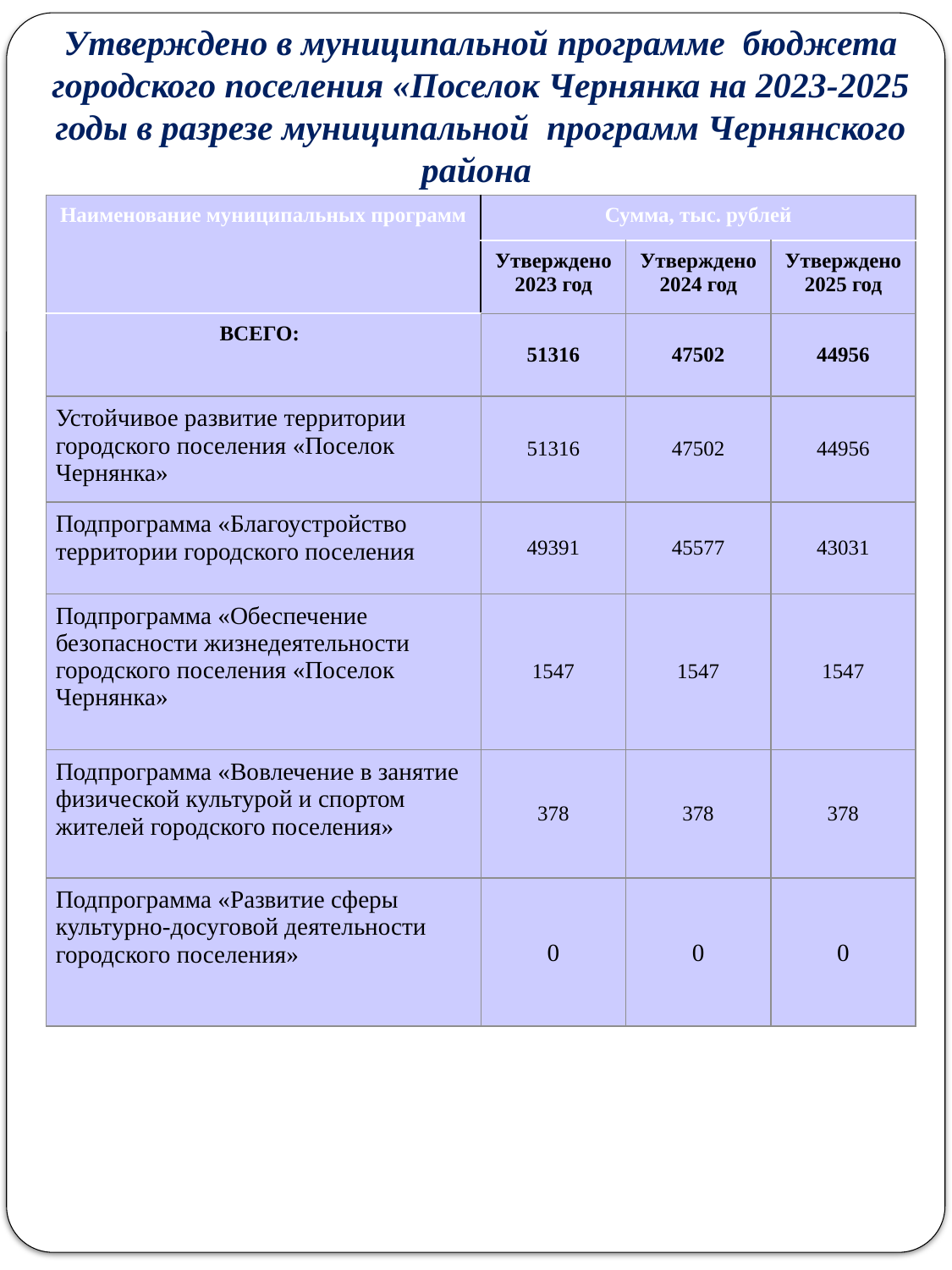

Утверждено в муниципальной программе  бюджета городского поселения «Поселок Чернянка на 2023-2025 годы в разрезе муниципальной  программ Чернянского района
| Наименование муниципальных программ | Сумма, тыс. рублей |  |  |
| --- | --- | --- | --- |
|  | Утверждено 2023 год | Утверждено 2024 год | Утверждено 2025 год |
| ВСЕГО: | 51316 | 47502 | 44956 |
| Устойчивое развитие территории городского поселения «Поселок Чернянка» | 51316 | 47502 | 44956 |
| Подпрограмма «Благоустройство территории городского поселения | 49391 | 45577 | 43031 |
| Подпрограмма «Обеспечение безопасности жизнедеятельности городского поселения «Поселок Чернянка» | 1547 | 1547 | 1547 |
| Подпрограмма «Вовлечение в занятие физической культурой и спортом жителей городского поселения» | 378 | 378 | 378 |
| Подпрограмма «Развитие сферы культурно-досуговой деятельности городского поселения» | 0 | 0 | 0 |